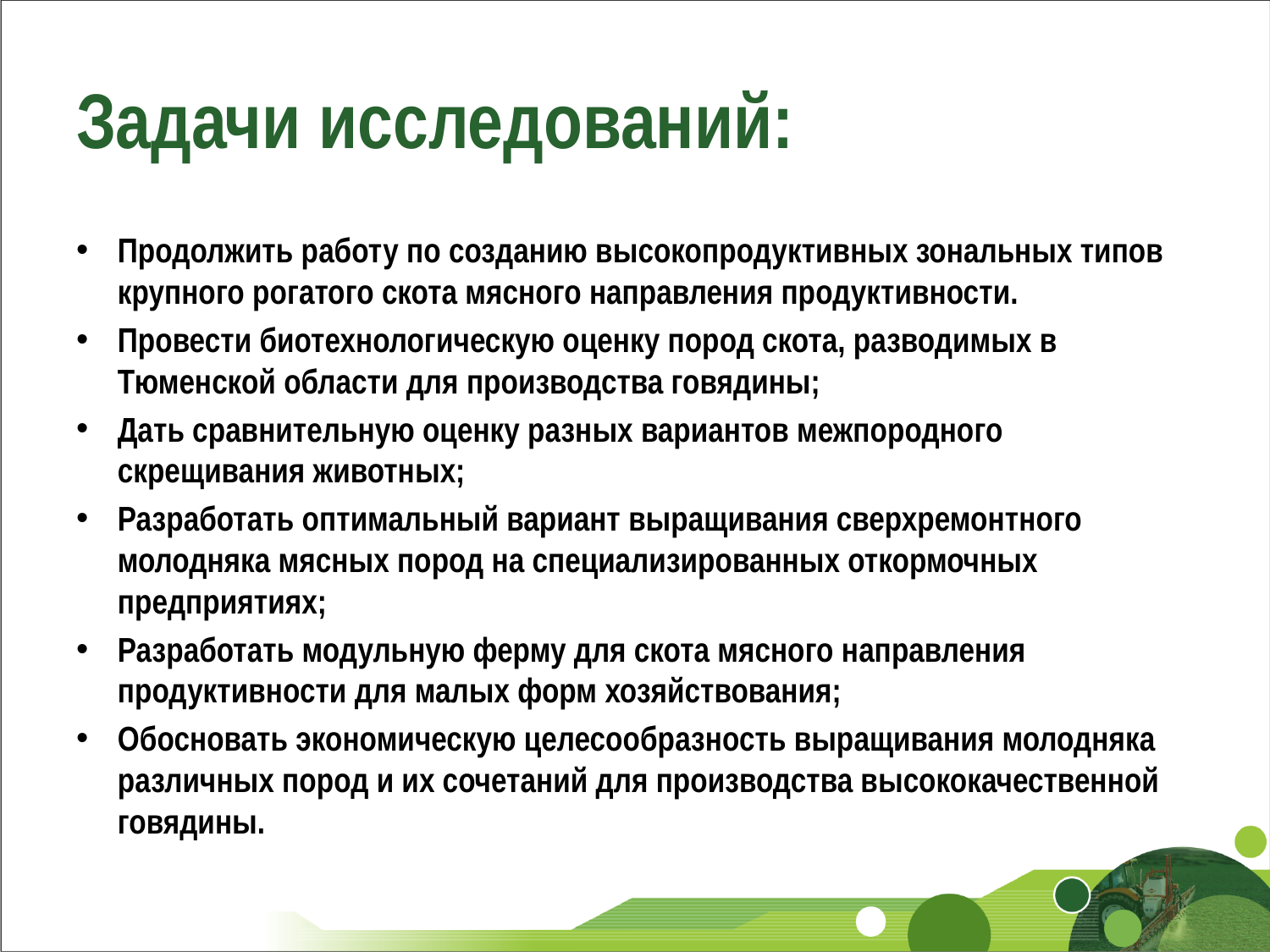

# Задачи исследований:
Продолжить работу по созданию высокопродуктивных зональных типов крупного рогатого скота мясного направления продуктивности.
Провести биотехнологическую оценку пород скота, разводимых в Тюменской области для производства говядины;
Дать сравнительную оценку разных вариантов межпородного скрещивания животных;
Разработать оптимальный вариант выращивания сверхремонтного молодняка мясных пород на специализированных откормочных предприятиях;
Разработать модульную ферму для скота мясного направления продуктивности для малых форм хозяйствования;
Обосновать экономическую целесообразность выращивания молодняка различных пород и их сочетаний для производства высококачественной говядины.